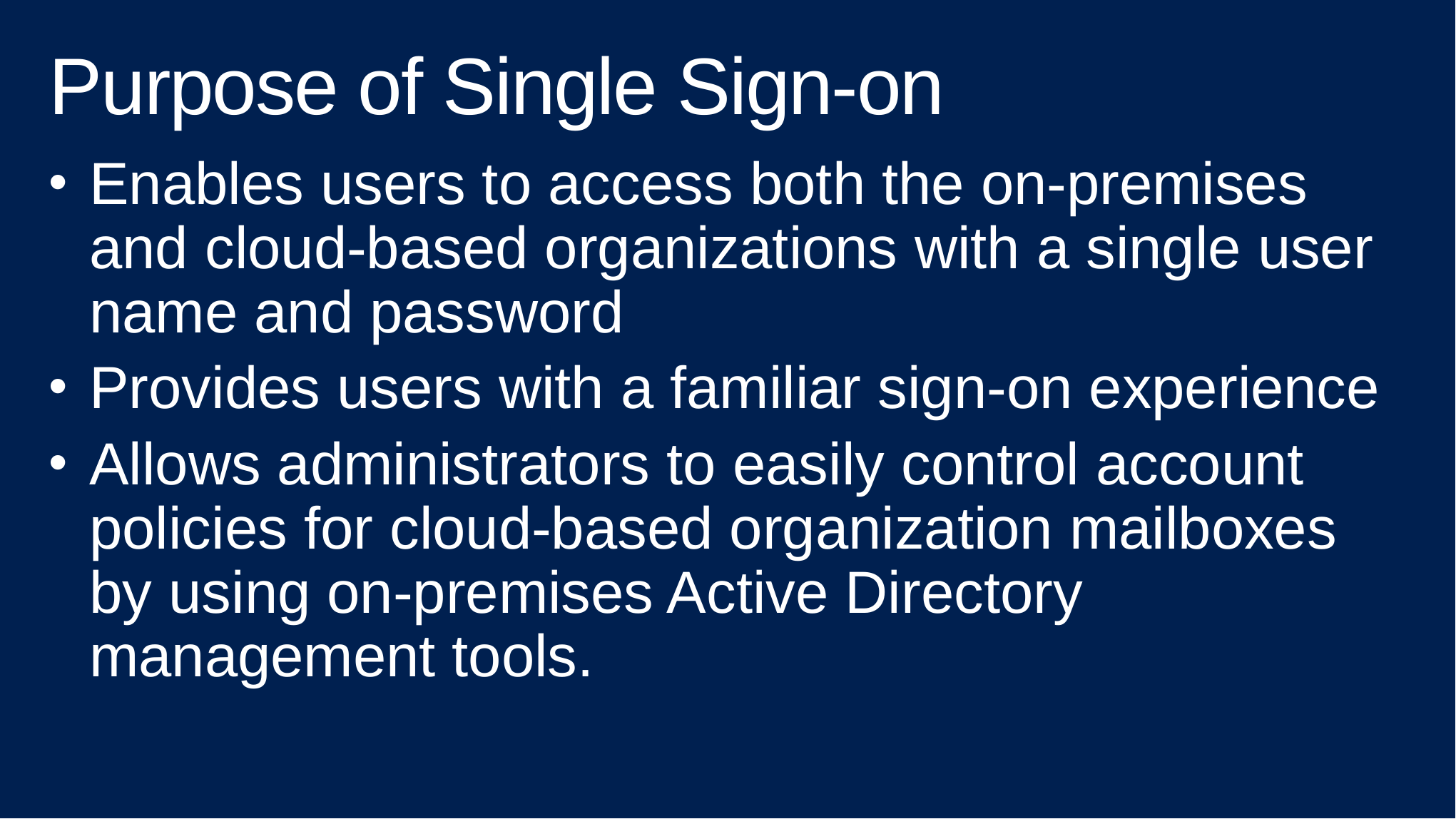

# Purpose of Single Sign-on
Enables users to access both the on-premises and cloud-based organizations with a single user name and password
Provides users with a familiar sign-on experience
Allows administrators to easily control account policies for cloud-based organization mailboxes by using on-premises Active Directory management tools.